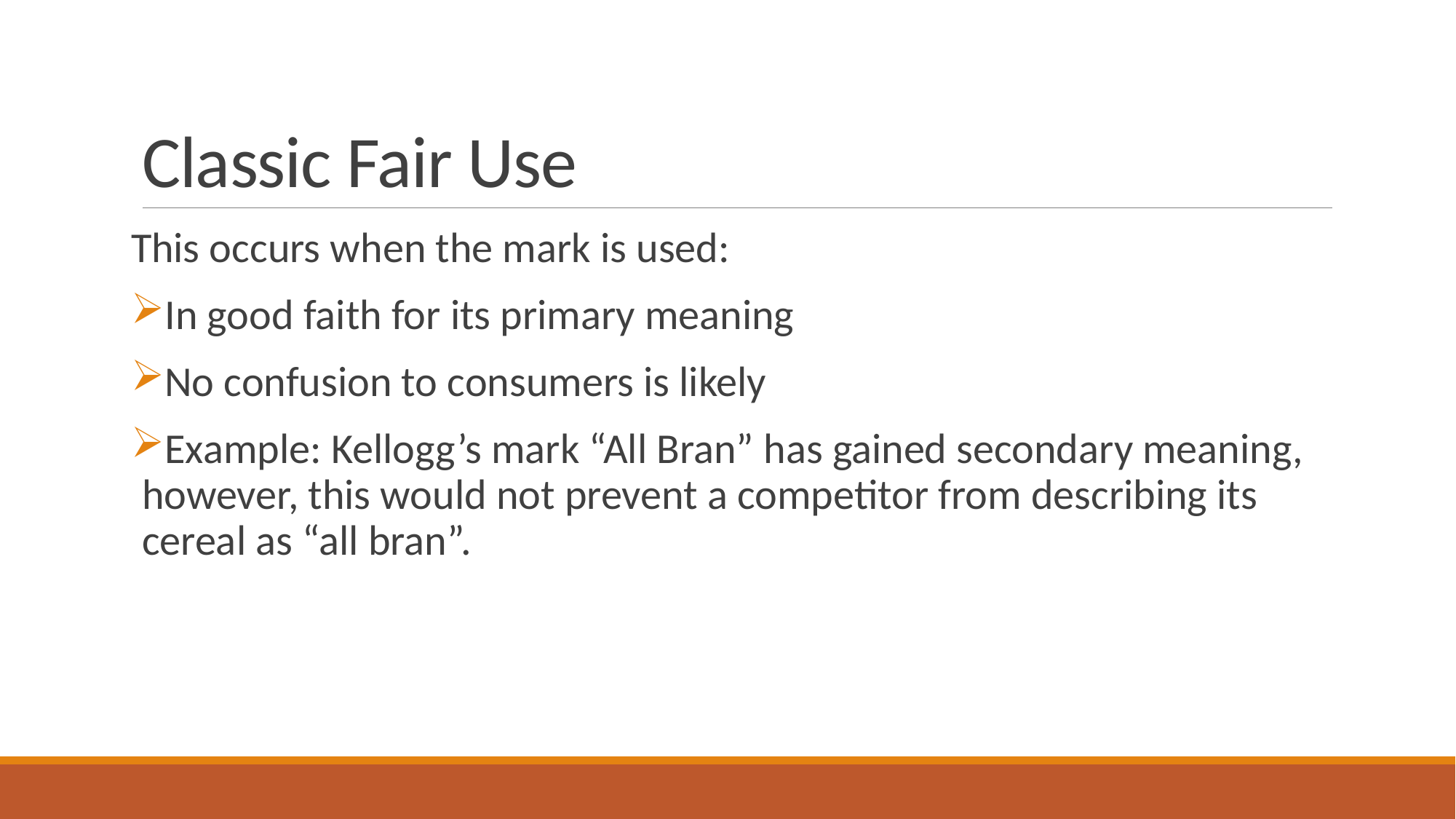

# Classic Fair Use
This occurs when the mark is used:
In good faith for its primary meaning
No confusion to consumers is likely
Example: Kellogg’s mark “All Bran” has gained secondary meaning, however, this would not prevent a competitor from describing its cereal as “all bran”.